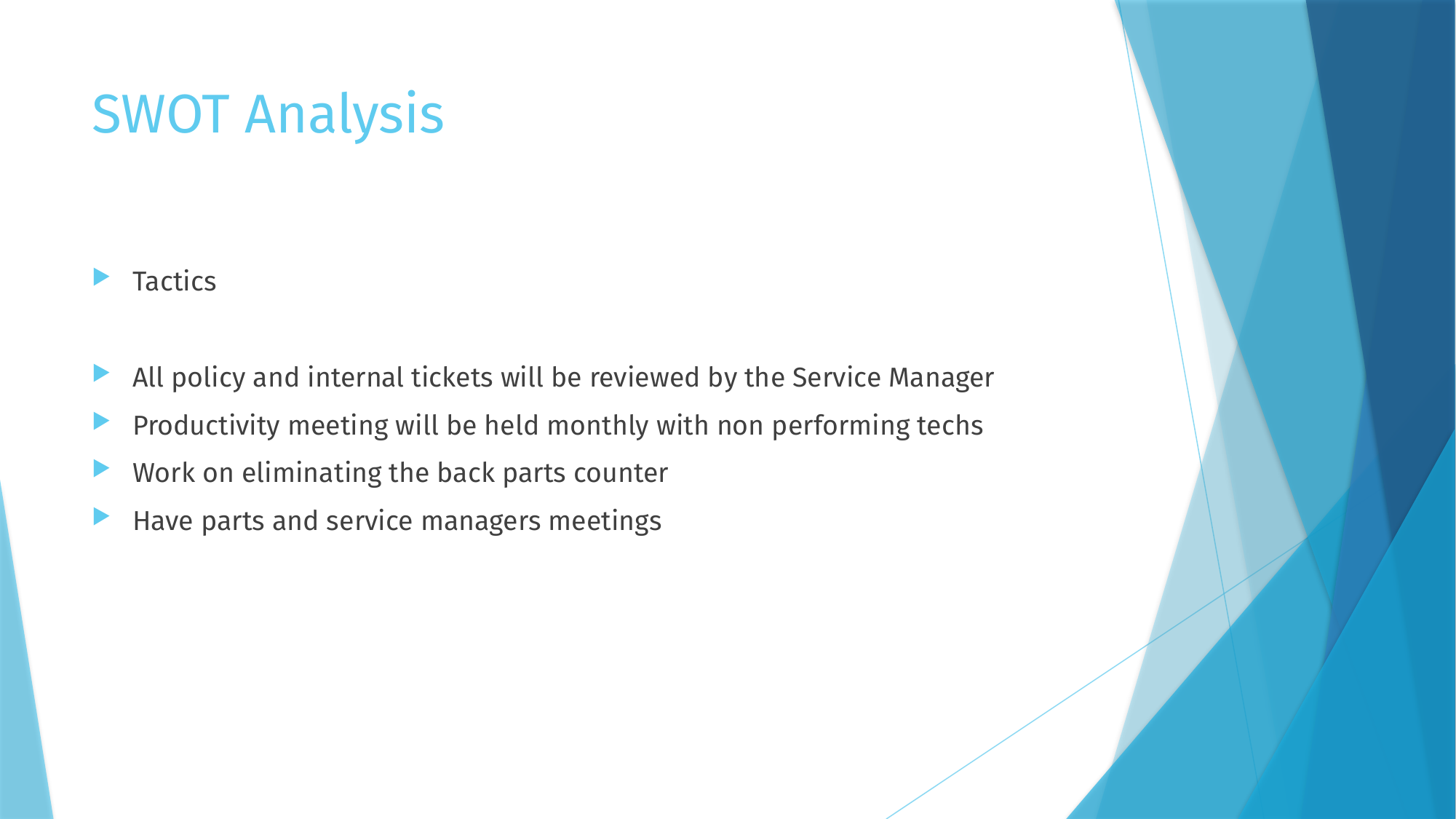

# SWOT Analysis
Tactics

All policy and internal tickets will be reviewed by the Service Manager
Productivity meeting will be held monthly with non performing techs
Work on eliminating the back parts counter
Have parts and service managers meetings